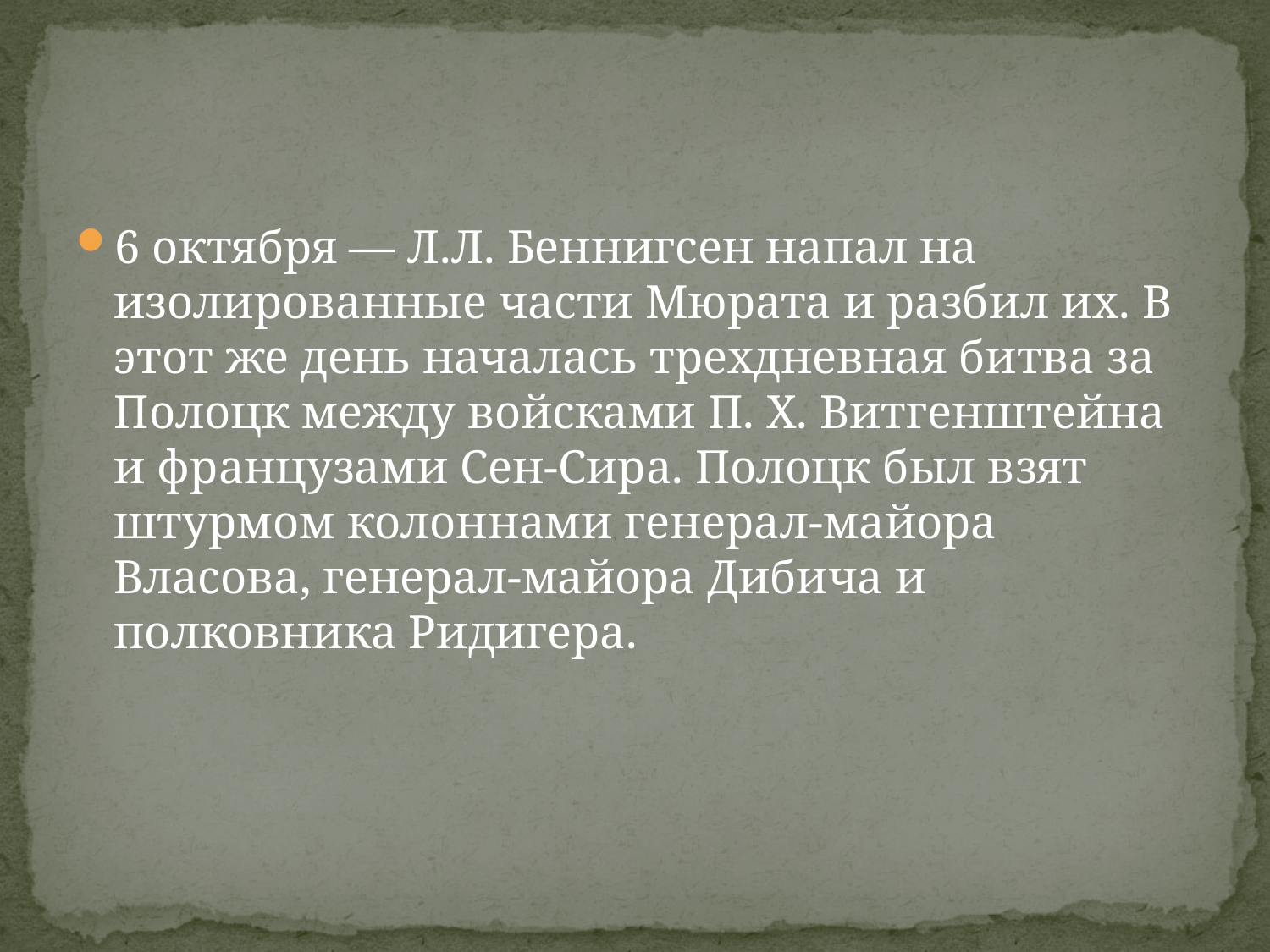

#
6 октября — Л.Л. Беннигсен напал на изолированные части Мюрата и разбил их. В этот же день началась трехдневная битва за Полоцк между войсками П. X. Витгенштейна и французами Сен-Сира. Полоцк был взят штурмом колоннами генерал-майора Власова, генерал-майора Дибича и полковника Ридигера.